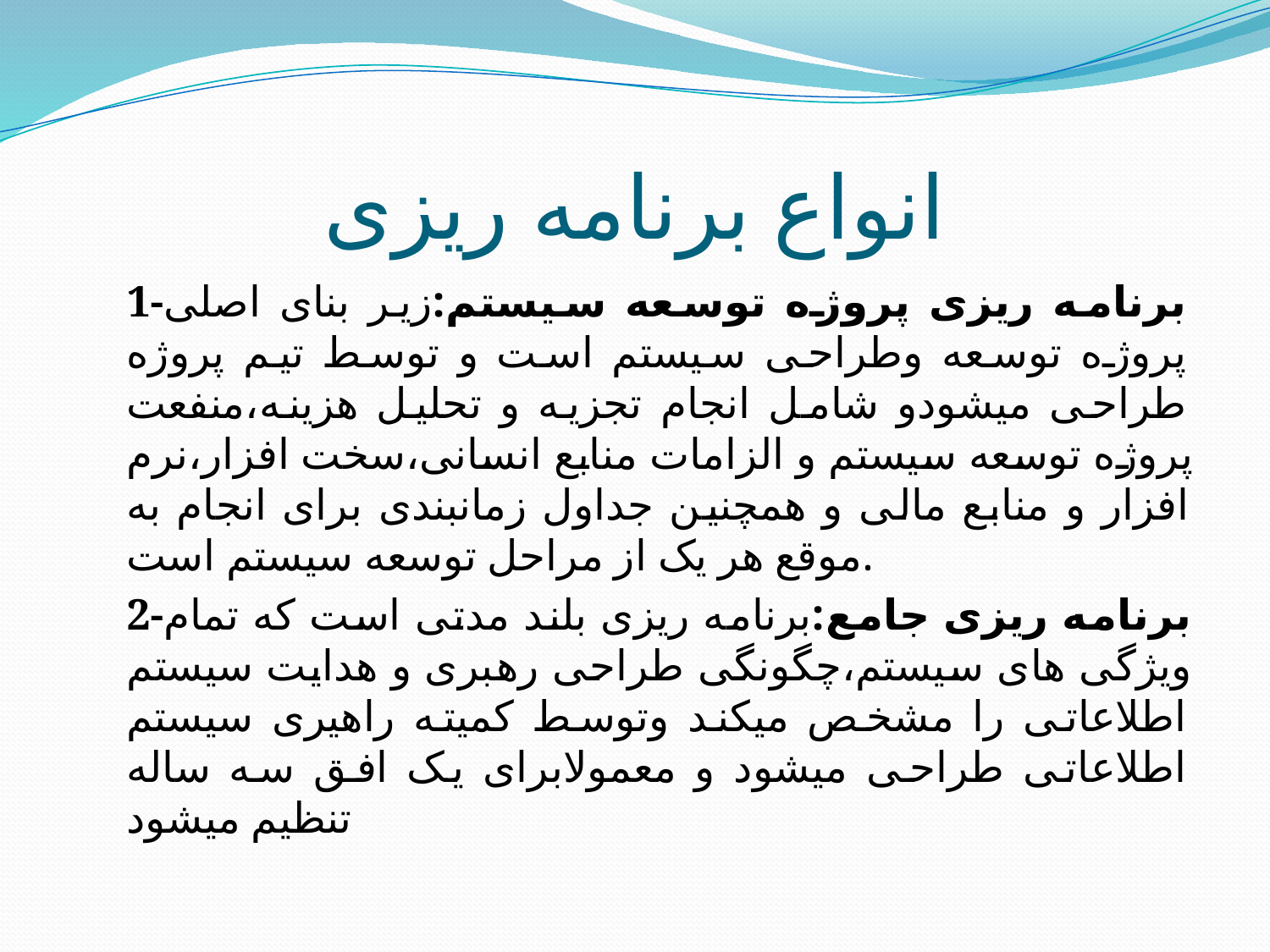

# انواع برنامه ریزی
1-برنامه ریزی پروژه توسعه سیستم:زیر بنای اصلی پروژه توسعه وطراحی سیستم است و توسط تیم پروژه طراحی میشودو شامل انجام تجزیه و تحلیل هزینه،منفعت پروژه توسعه سیستم و الزامات منابع انسانی،سخت افزار،نرم افزار و منابع مالی و همچنین جداول زمانبندی برای انجام به موقع هر یک از مراحل توسعه سیستم است.
2-برنامه ریزی جامع:برنامه ریزی بلند مدتی است که تمام ویژگی های سیستم،چگونگی طراحی رهبری و هدایت سیستم اطلاعاتی را مشخص میکند وتوسط کمیته راهیری سیستم اطلاعاتی طراحی میشود و معمولابرای یک افق سه ساله تنظیم میشود